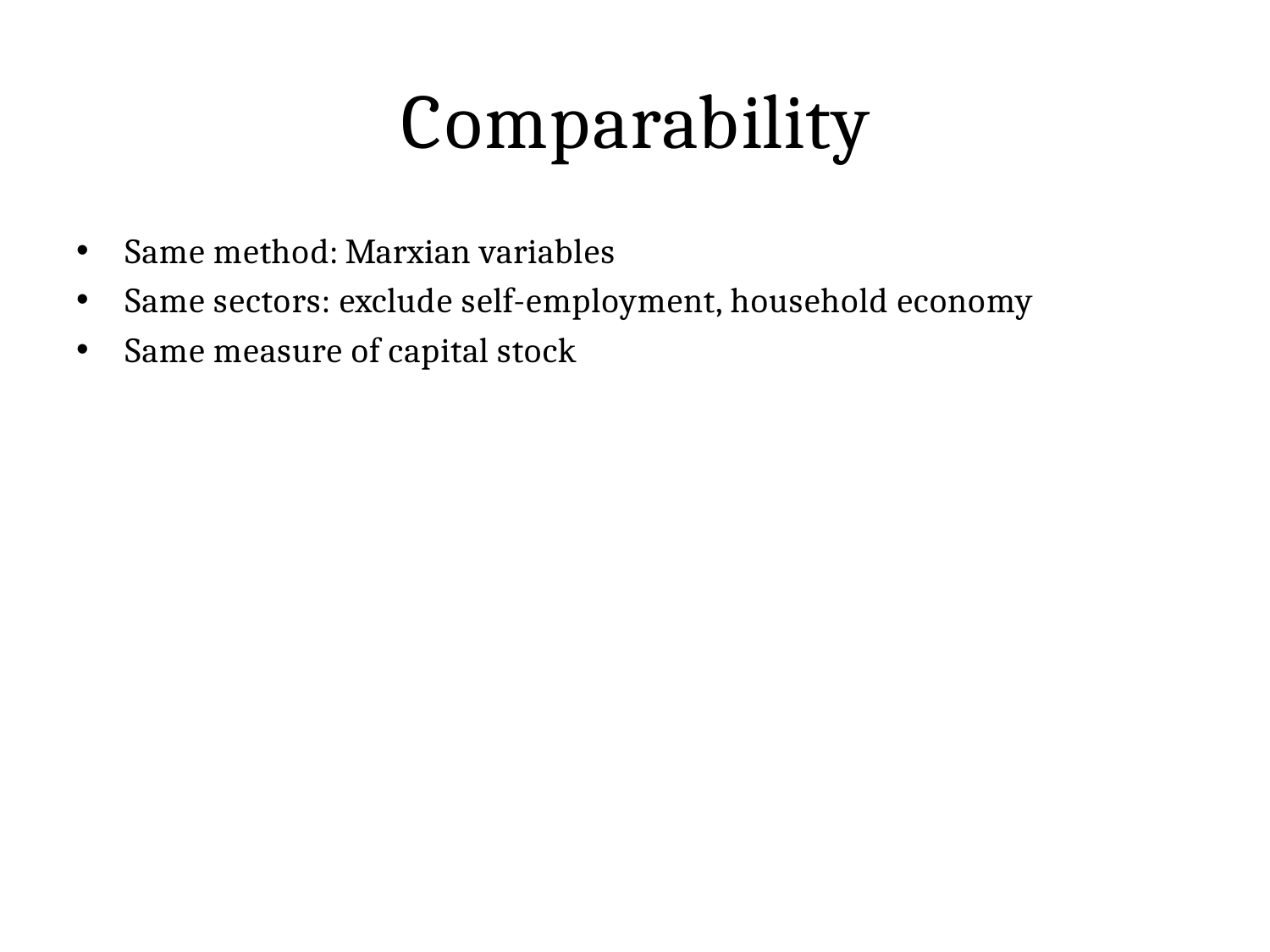

# Comparability
Same method: Marxian variables
Same sectors: exclude self-employment, household economy
Same measure of capital stock